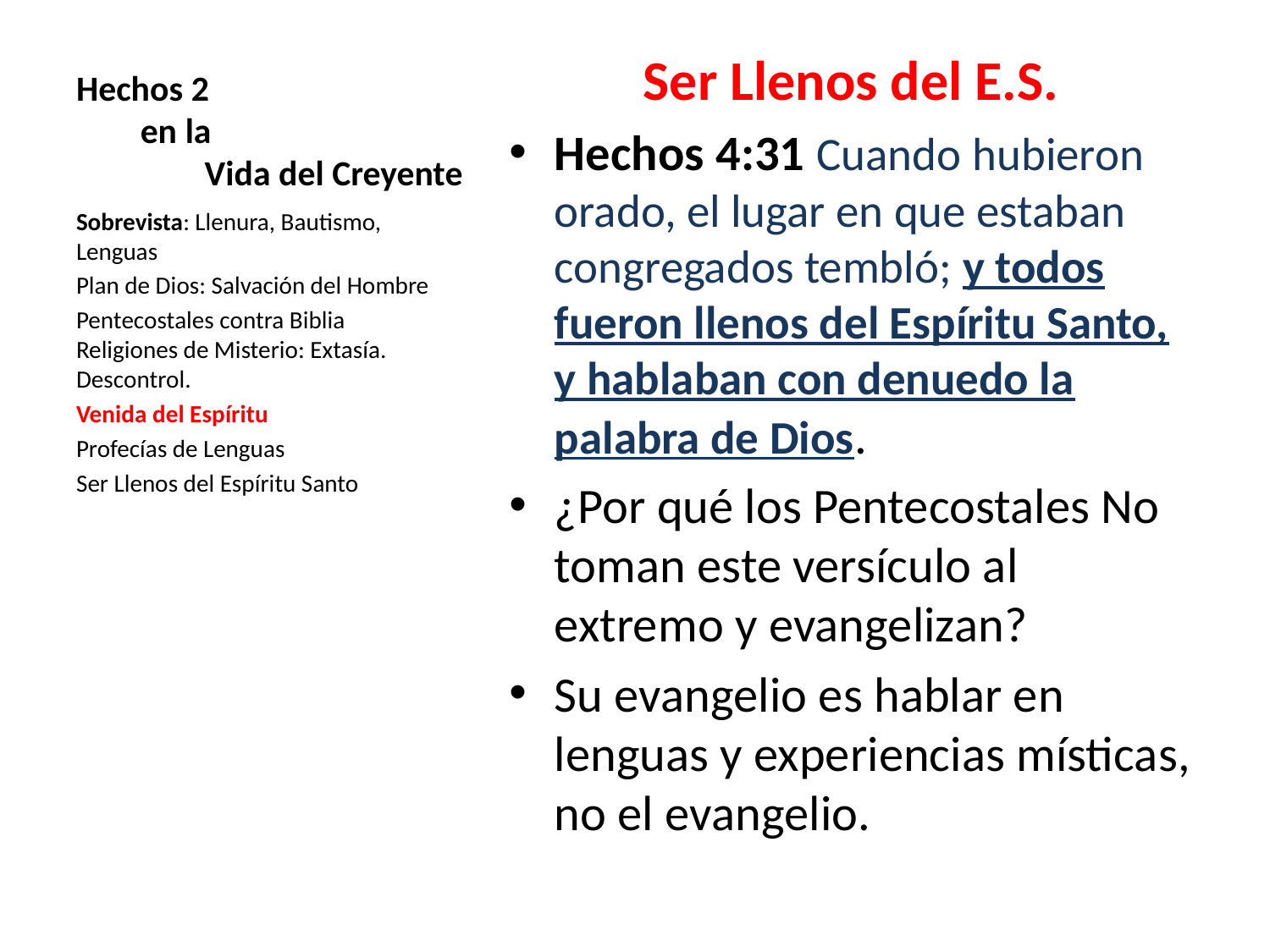

# Hechos 2 en la Vida del Creyente
Ser Llenos del E.S.
Hechos 4:31 ​Cuando hubieron orado, el lugar en que estaban congregados tembló; y todos fueron llenos del Espíritu Santo, y hablaban con denuedo la palabra de Dios.
¿Por qué los Pentecostales No toman este versículo al extremo y evangelizan?
Su evangelio es hablar en lenguas y experiencias místicas, no el evangelio.

Sobrevista: Llenura, Bautismo,  Lenguas
Plan de Dios: Salvación del Hombre
Pentecostales contra Biblia
Religiones de Misterio: Extasía. Descontrol.
Venida del Espíritu
Profecías de Lenguas
Ser Llenos del Espíritu Santo